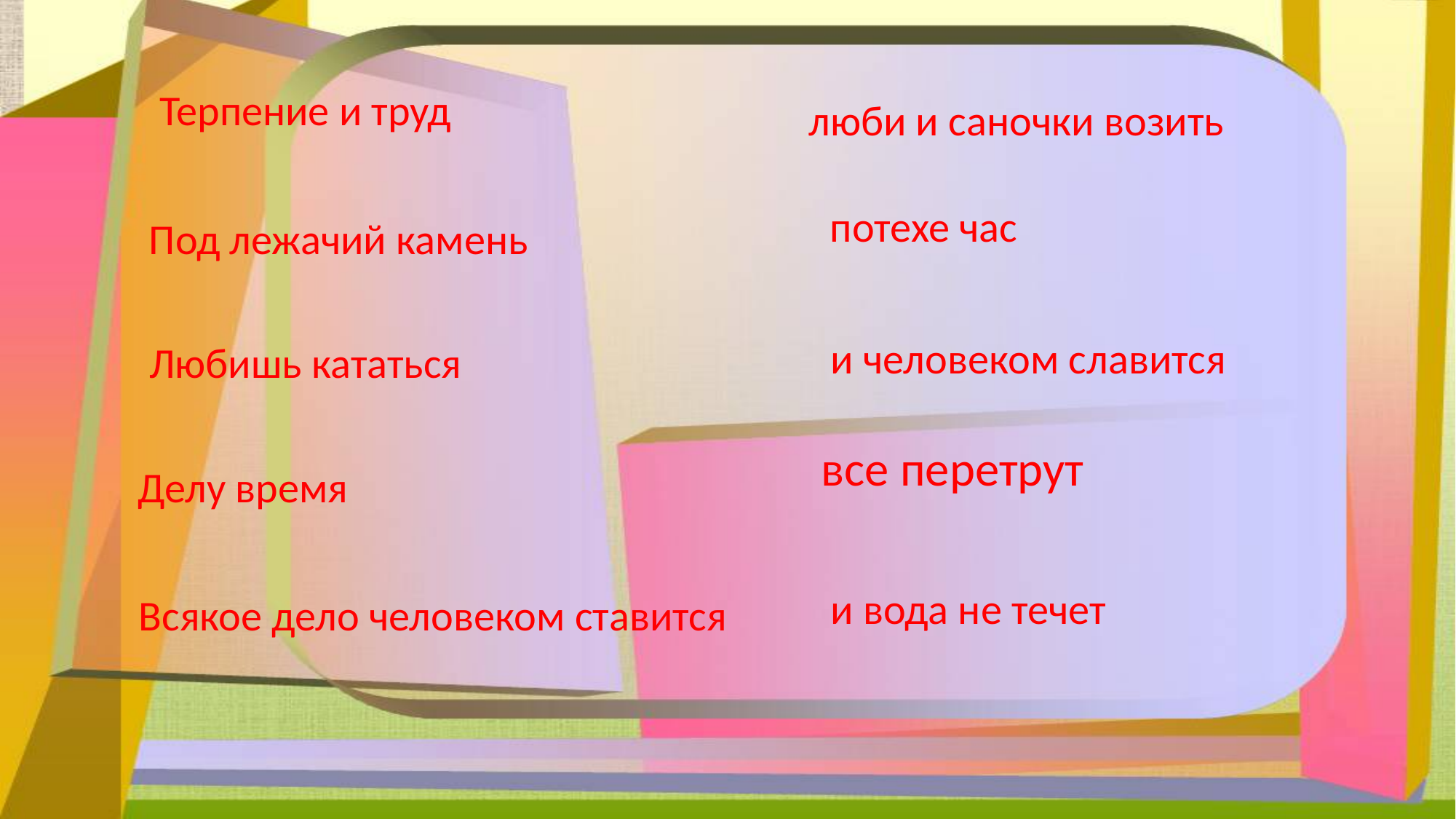

Терпение и труд
люби и саночки возить
потехе час
Под лежачий камень
и человеком славится
Любишь кататься
все перетрут
Делу время
и вода не течет
Всякое дело человеком ставится